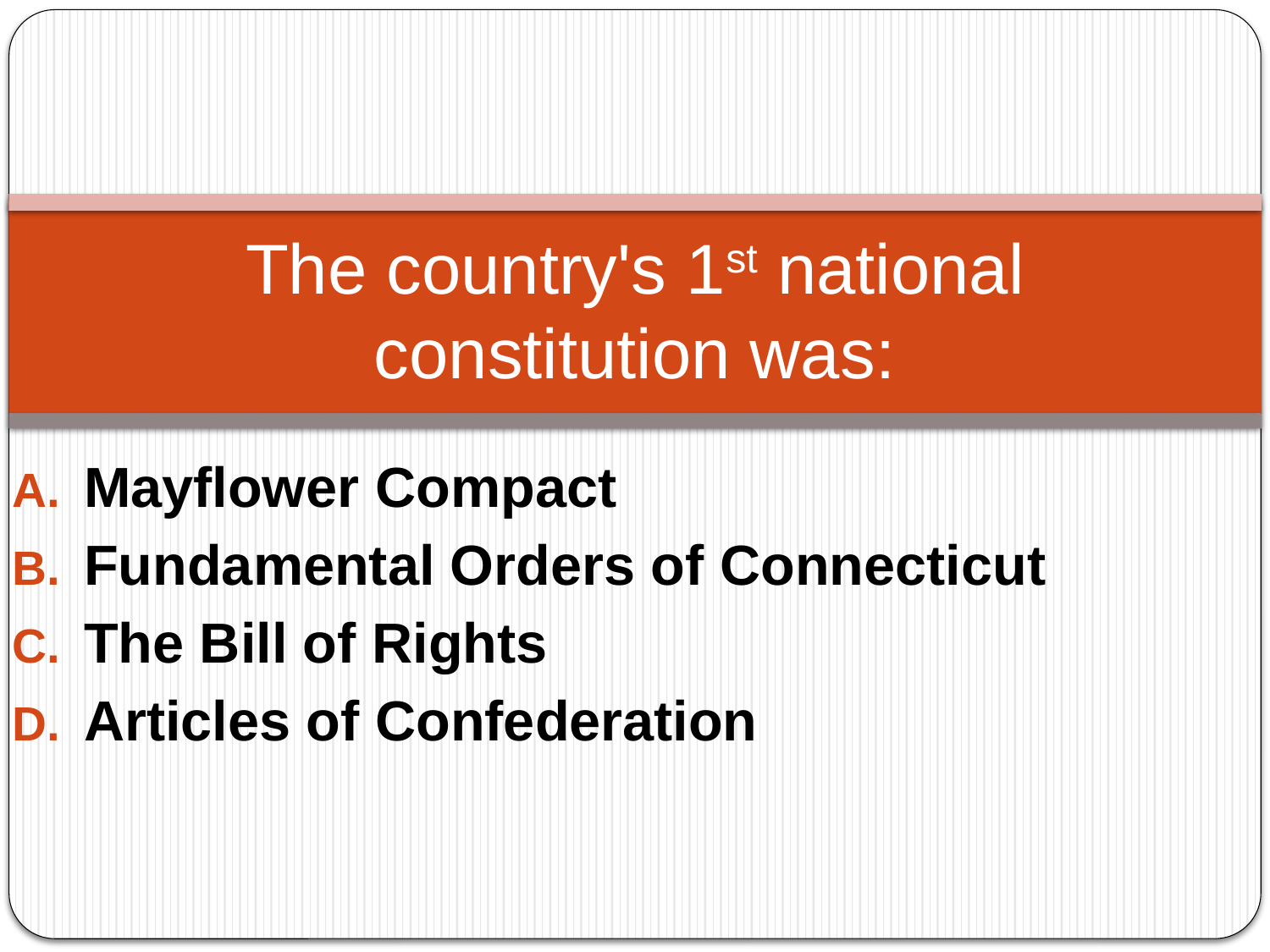

# The country's 1st national constitution was:
Mayflower Compact
Fundamental Orders of Connecticut
The Bill of Rights
Articles of Confederation